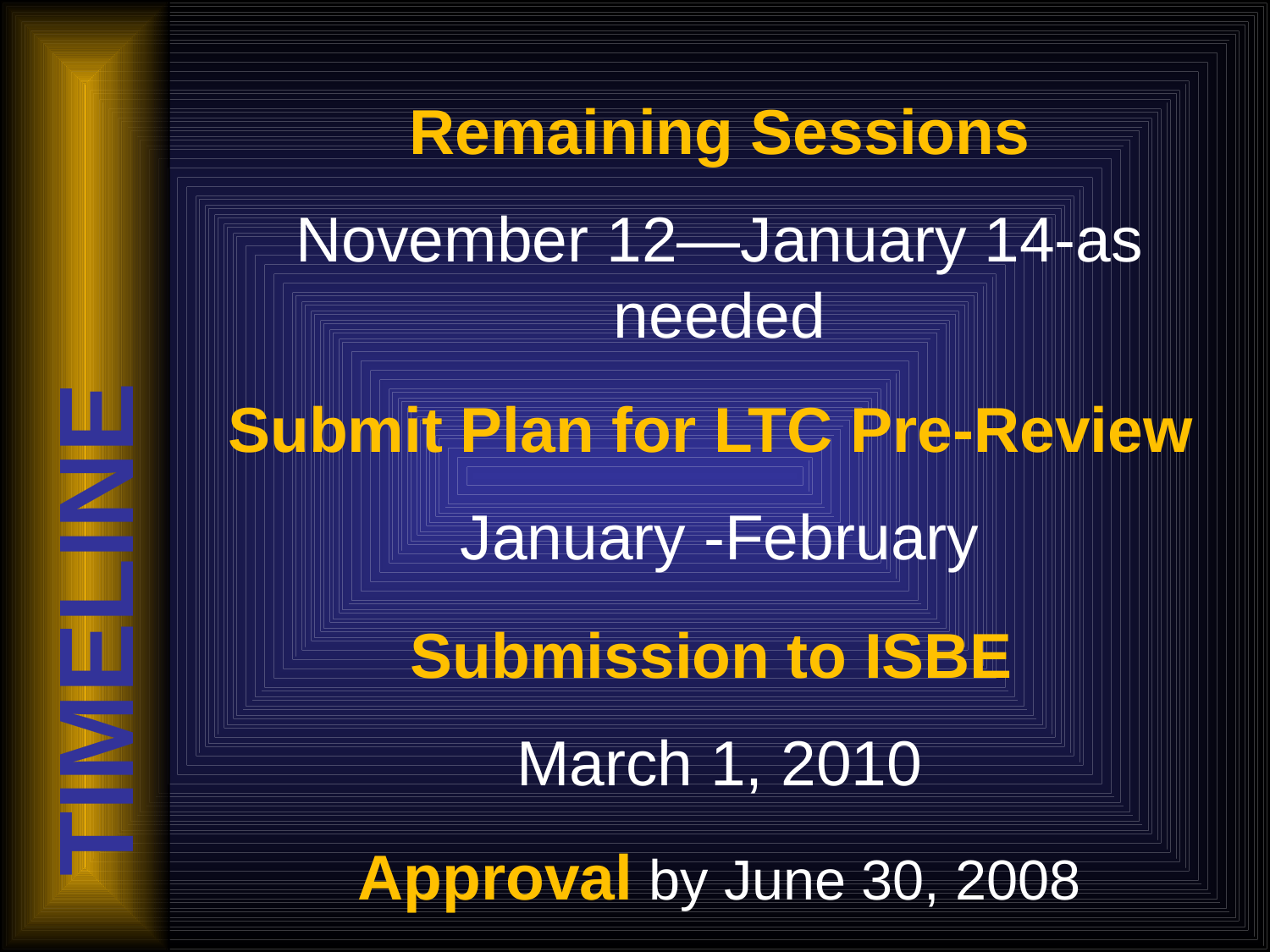

Remaining Sessions
November 12—January 14-as needed

Submit Plan for LTC Pre-Review
January -February

Submission to ISBE
March 1, 2010

Approval by June 30, 2008
TIMELINE